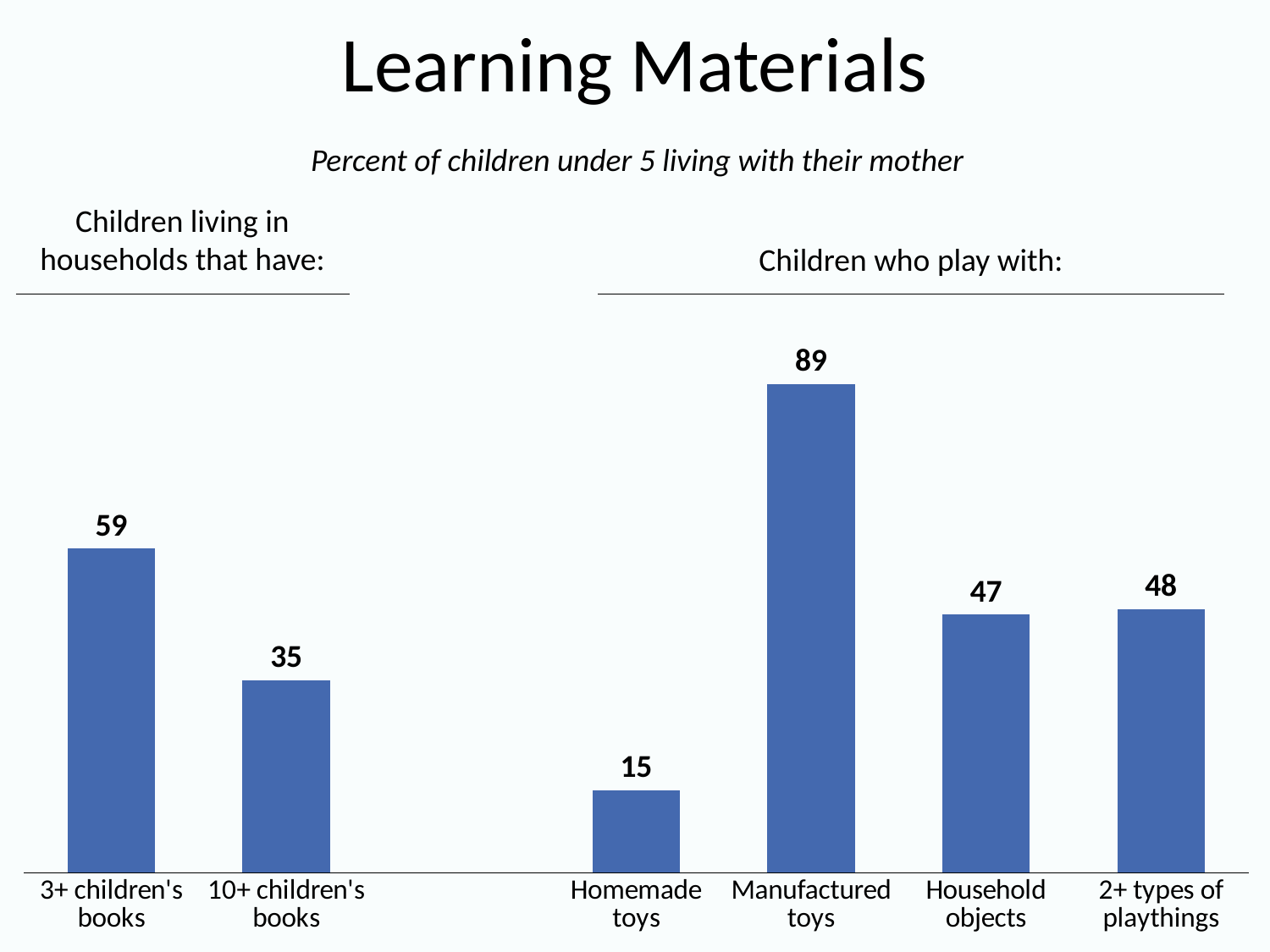

# Learning Materials
Percent of children under 5 living with their mother
Children living in households that have:

### Chart

| Category | Series 1 |
|---|---|
| 3+ children's books | 59.0 |
| 10+ children's books | 35.0 |
|  | None |
| Homemade toys | 15.0 |
| Manufactured toys | 89.0 |
| Household objects | 47.0 |
| 2+ types of playthings | 48.0 |
Children who play with: